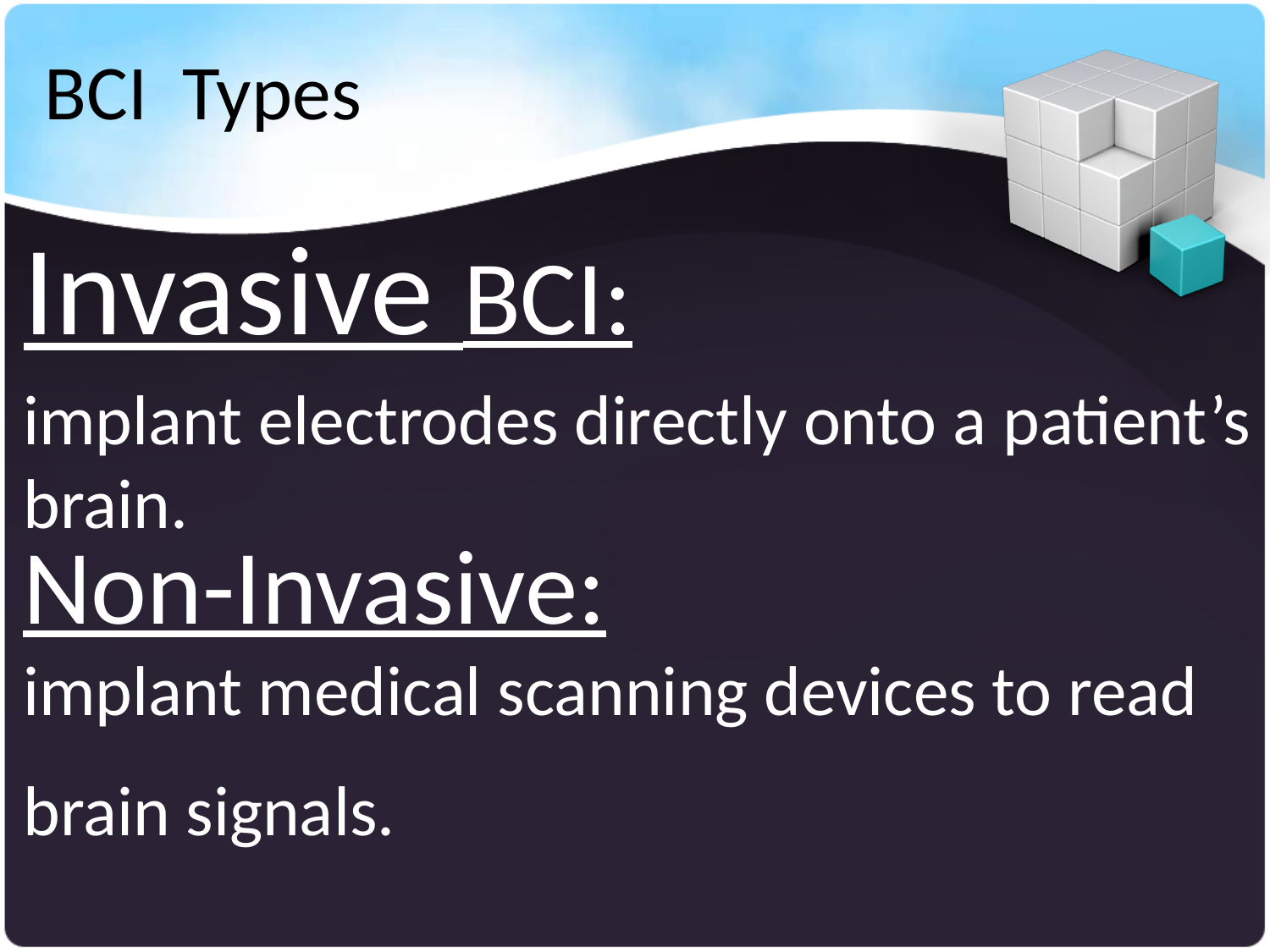

# BCI  Types
Invasive BCI:
implant electrodes directly onto a patient’s brain.
Non-Invasive:
implant medical scanning devices to read brain signals.